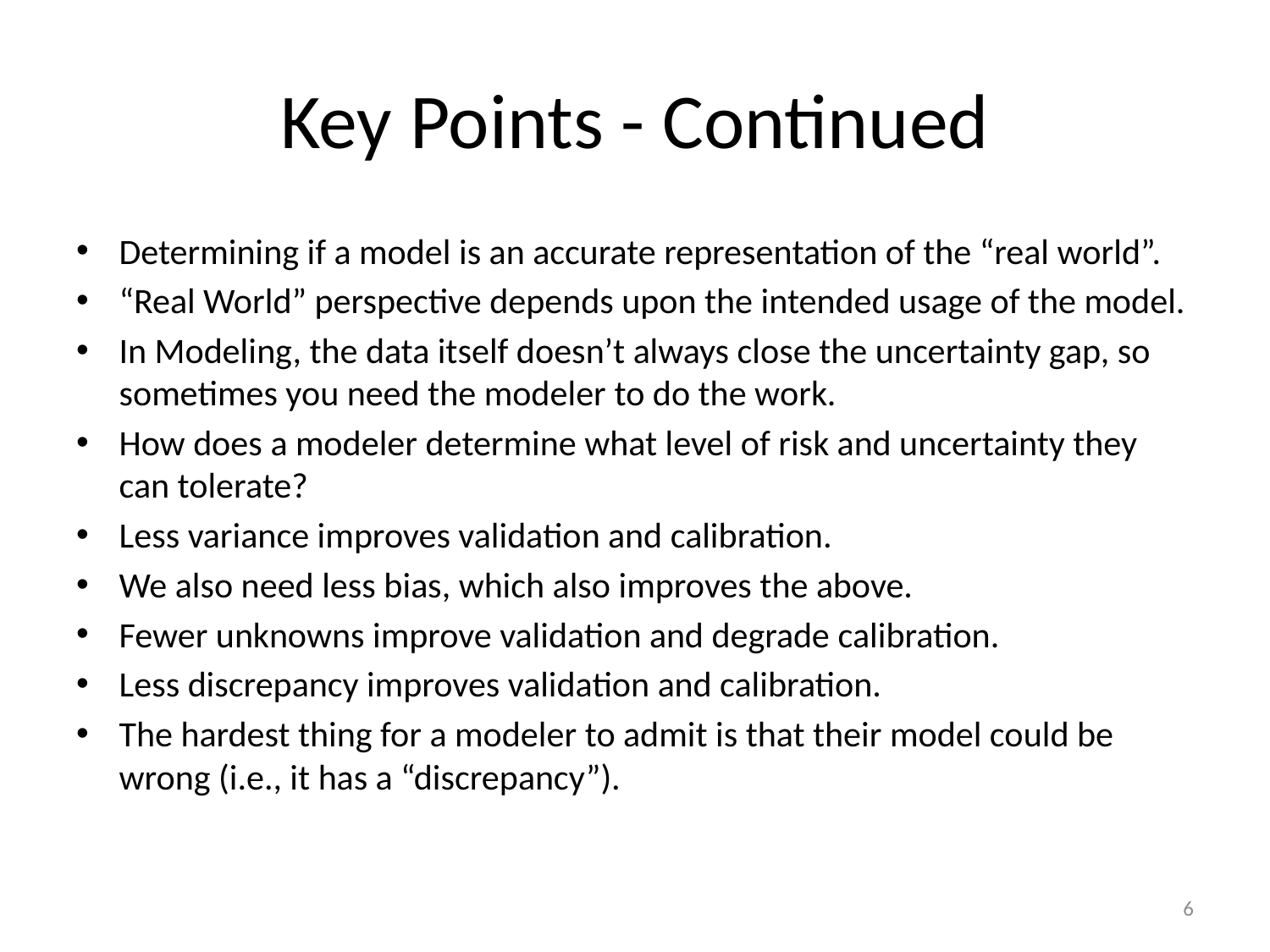

# Key Points - Continued
Determining if a model is an accurate representation of the “real world”.
“Real World” perspective depends upon the intended usage of the model.
In Modeling, the data itself doesn’t always close the uncertainty gap, so sometimes you need the modeler to do the work.
How does a modeler determine what level of risk and uncertainty they can tolerate?
Less variance improves validation and calibration.
We also need less bias, which also improves the above.
Fewer unknowns improve validation and degrade calibration.
Less discrepancy improves validation and calibration.
The hardest thing for a modeler to admit is that their model could be wrong (i.e., it has a “discrepancy”).
6